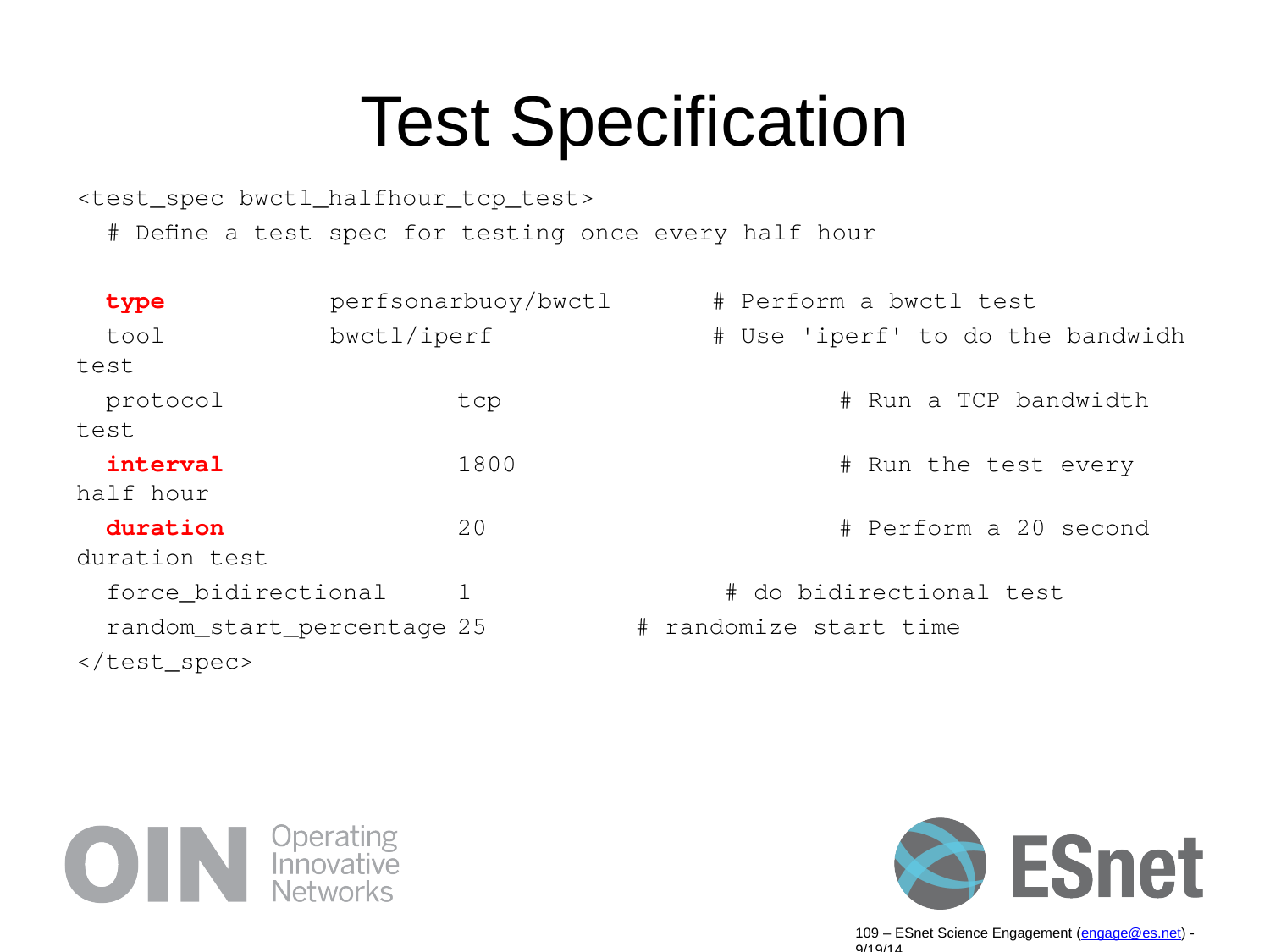

# Test Specification
<test_spec bwctl_halfhour_tcp_test>
  # Define a test spec for testing once every half hour

  type		perfsonarbuoy/bwctl 	# Perform a bwctl test
  tool		bwctl/iperf          	# Use 'iperf' to do the bandwidh test
  protocol		tcp                  	# Run a TCP bandwidth test
  interval		1800                	# Run the test every half hour
  duration		20                   	# Perform a 20 second duration test
  force_bidirectional	1                 # do bidirectional test
  random_start_percentage	25          # randomize start time
</test_spec>

109 – ESnet Science Engagement (engage@es.net) - 9/19/14